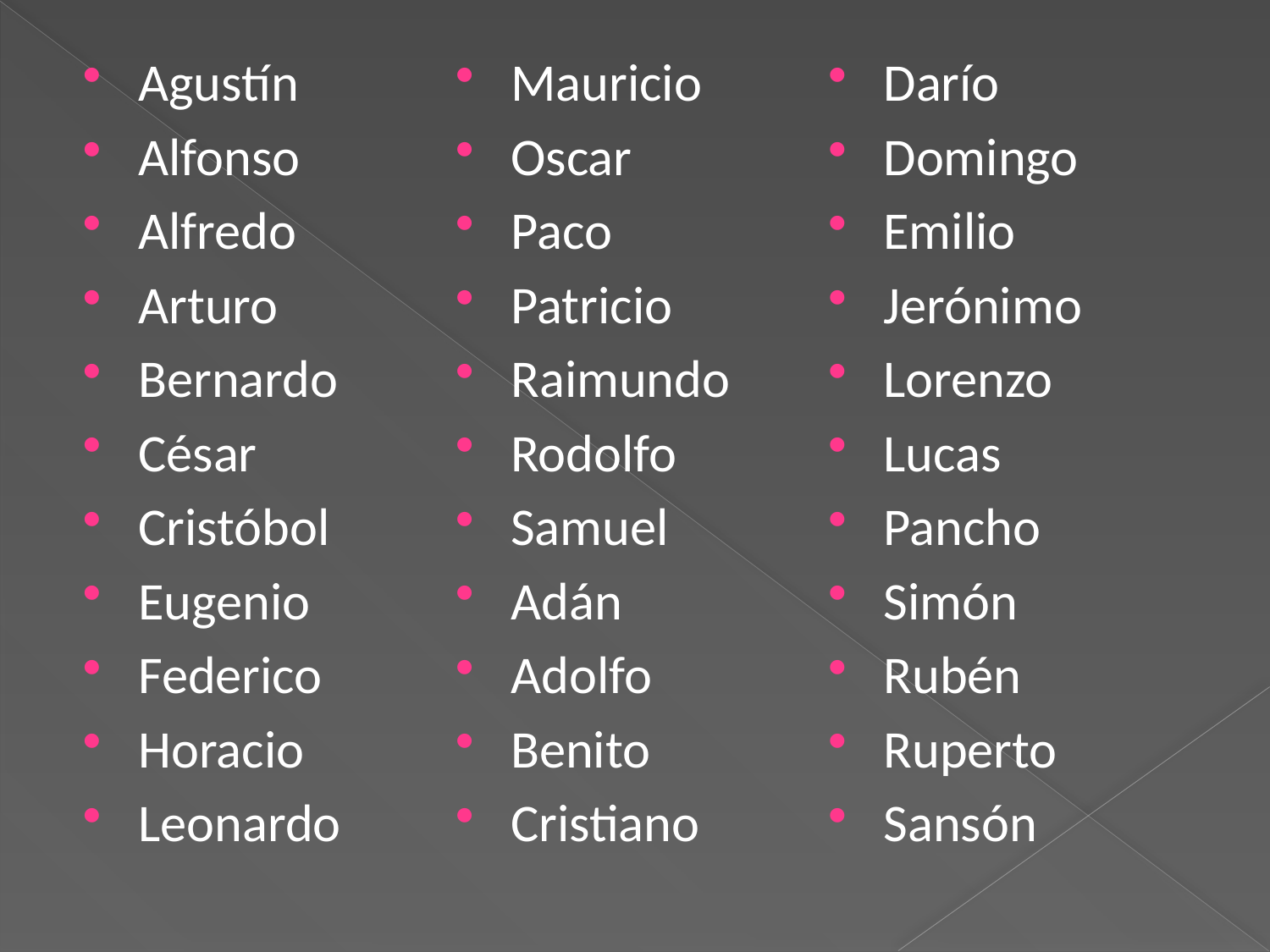

Agustín
Alfonso
Alfredo
Arturo
Bernardo
César
Cristóbol
Eugenio
Federico
Horacio
Leonardo
Mauricio
Oscar
Paco
Patricio
Raimundo
Rodolfo
Samuel
Adán
Adolfo
Benito
Cristiano
Darío
Domingo
Emilio
Jerónimo
Lorenzo
Lucas
Pancho
Simón
Rubén
Ruperto
Sansón